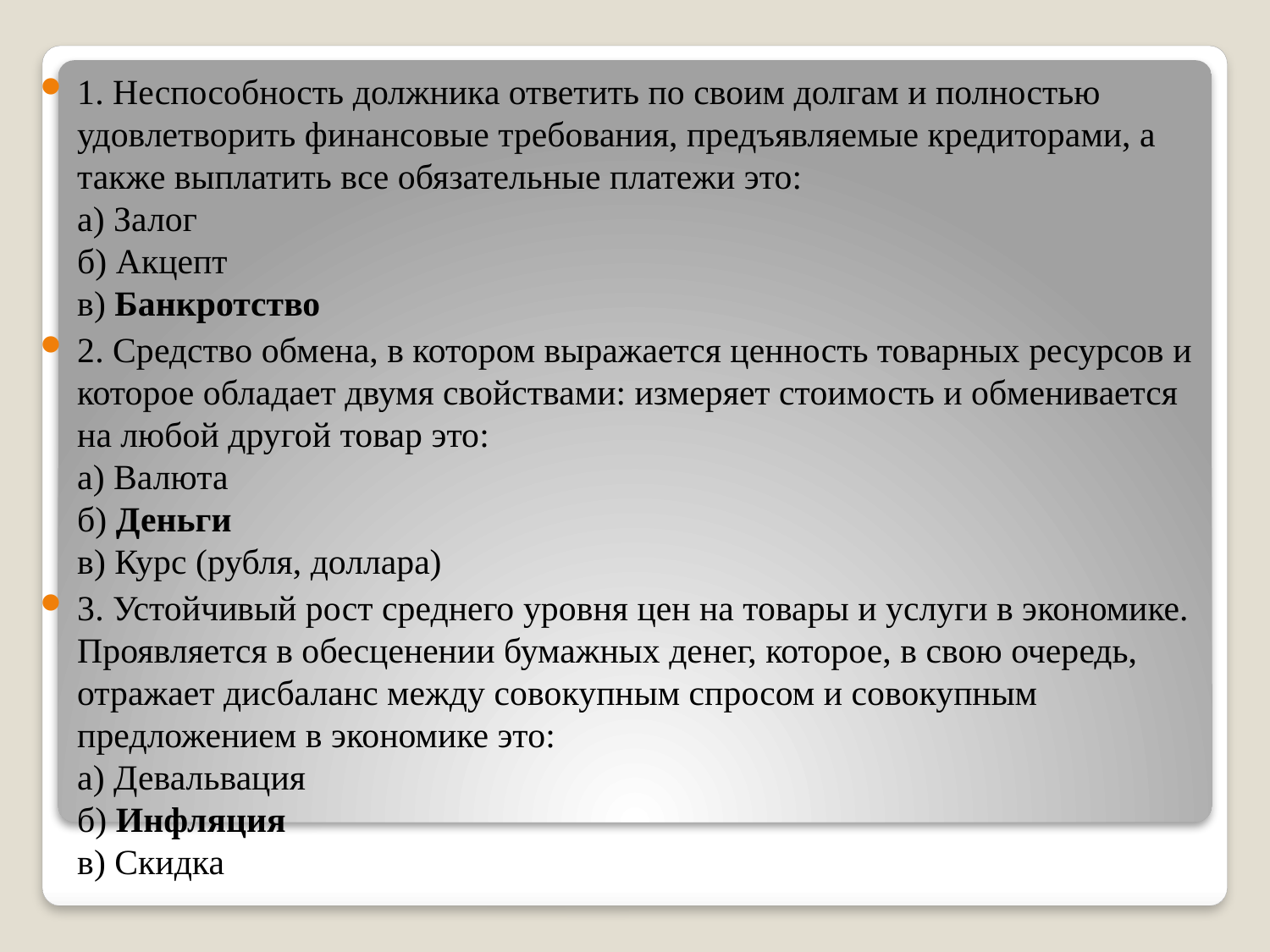

1. Неспособность должника ответить по своим долгам и полностью удовлетворить финансовые требования, предъявляемые кредиторами, а также выплатить все обязательные платежи это:
а) Залог
б) Акцепт
в) Банкротство
2. Средство обмена, в котором выражается ценность товарных ресурсов и которое обладает двумя свойствами: измеряет стоимость и обменивается на любой другой товар это:
а) Валюта
б) Деньги
в) Курс (рубля, доллара)
3. Устойчивый рост среднего уровня цен на товары и услуги в экономике. Проявляется в обесценении бумажных денег, которое, в свою очередь, отражает дисбаланс между совокупным спросом и совокупным предложением в экономике это:
а) Девальвация
б) Инфляция
в) Скидка
#